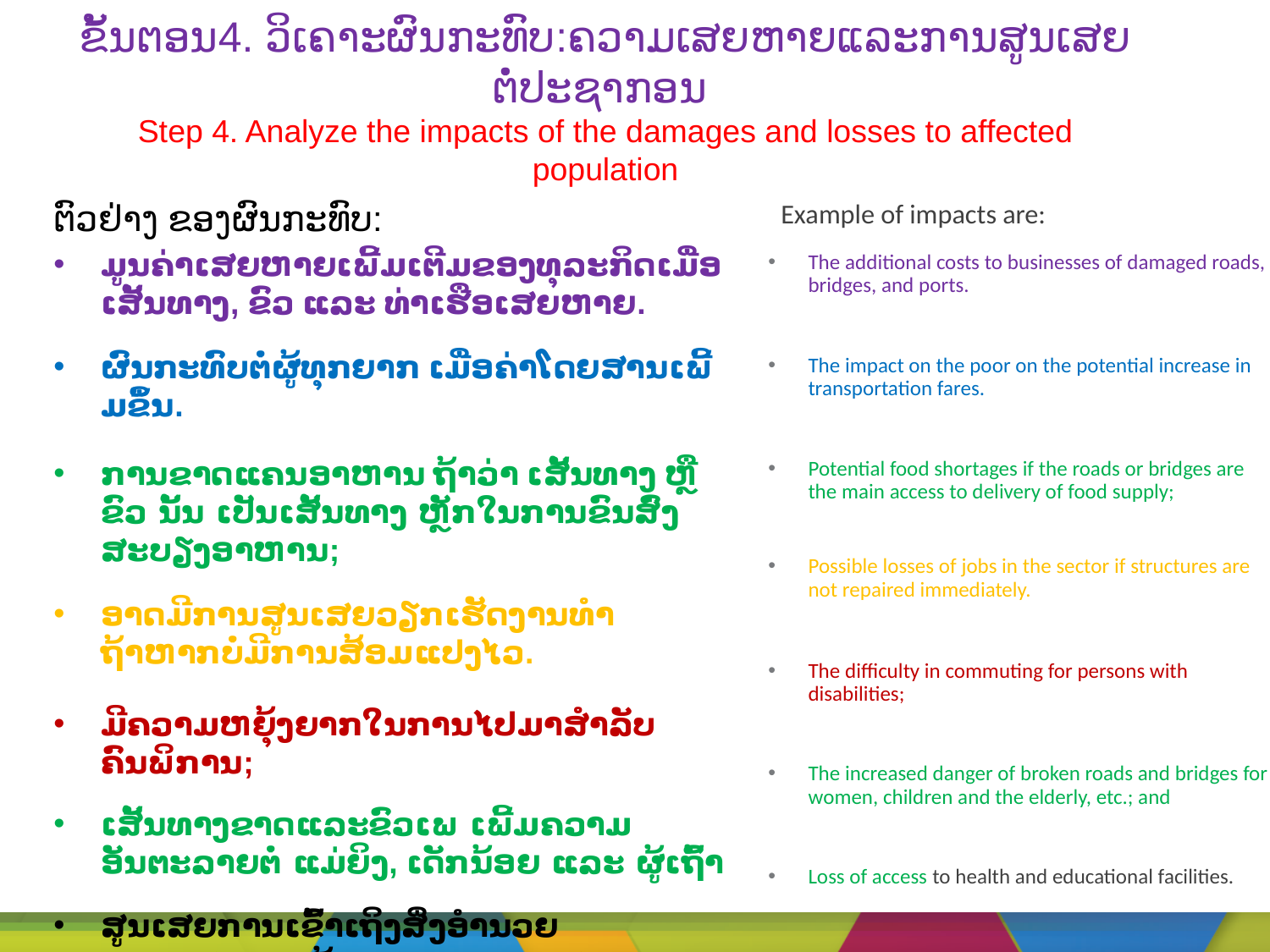

# ຂັ້ນຕອນ4. ວິເຄາະຜົນກະທົບ:ຄວາມເສຍຫາຍແລະການສູນເສຍ ຕໍ່ປະຊາກອນ Step 4. Analyze the impacts of the damages and losses to affected population
ຕົວຢ່າງ ຂອງຜົນກະທົບ:
ມູນຄ່າເສຍຫາຍເພີ້ມເຕີມຂອງທຸລະກິດເມື່ອ ເສັ້ນທາງ, ຂົວ ແລະ ທ່າເຮືອເສຍຫາຍ.

ຜົນກະທົບຕໍ່ຜູ້ທຸກຍາກ ເມື່ອຄ່າໂດຍສານເພີ້ມຂຶ້ນ.

ການຂາດແຄນອາຫານ ຖ້າວ່າ ເສັ້ນທາງ ຫຼື ຂົວ ນັ້ນ ເປັນເສັ້ນທາງ ຫຼັກໃນການຂົນສົ່ງສະບຽງອາຫານ;

ອາດມີການສູນເສຍວຽກເຮັດງານທໍາ ຖ້າຫາກບໍ່ມີການສ້ອມແປງໄວ.

ມີຄວາມຫຍຸ້ງຍາກໃນການໄປມາສໍາລັບຄົນພິການ;

ເສັ້ນທາງຂາດແລະຂົວເພ ເພີ້ມຄວາມອັນຕະລາຍຕໍ່ ແມ່ຍິງ, ເດັກນ້ອຍ ແລະ ຜູ້ເຖົ້າ

ສູນເສຍການເຂົ້າເຖິງສິ່ງອໍານວຍຄວາມສະດວກດ້ານສາທາລະນະສຸກ ແລະການສຶກສາ.

Example of impacts are:
The additional costs to businesses of damaged roads, bridges, and ports.

The impact on the poor on the potential increase in transportation fares.

Potential food shortages if the roads or bridges are the main access to delivery of food supply;

Possible losses of jobs in the sector if structures are not repaired immediately.

The difficulty in commuting for persons with disabilities;

The increased danger of broken roads and bridges for women, children and the elderly, etc.; and

Loss of access to health and educational facilities.